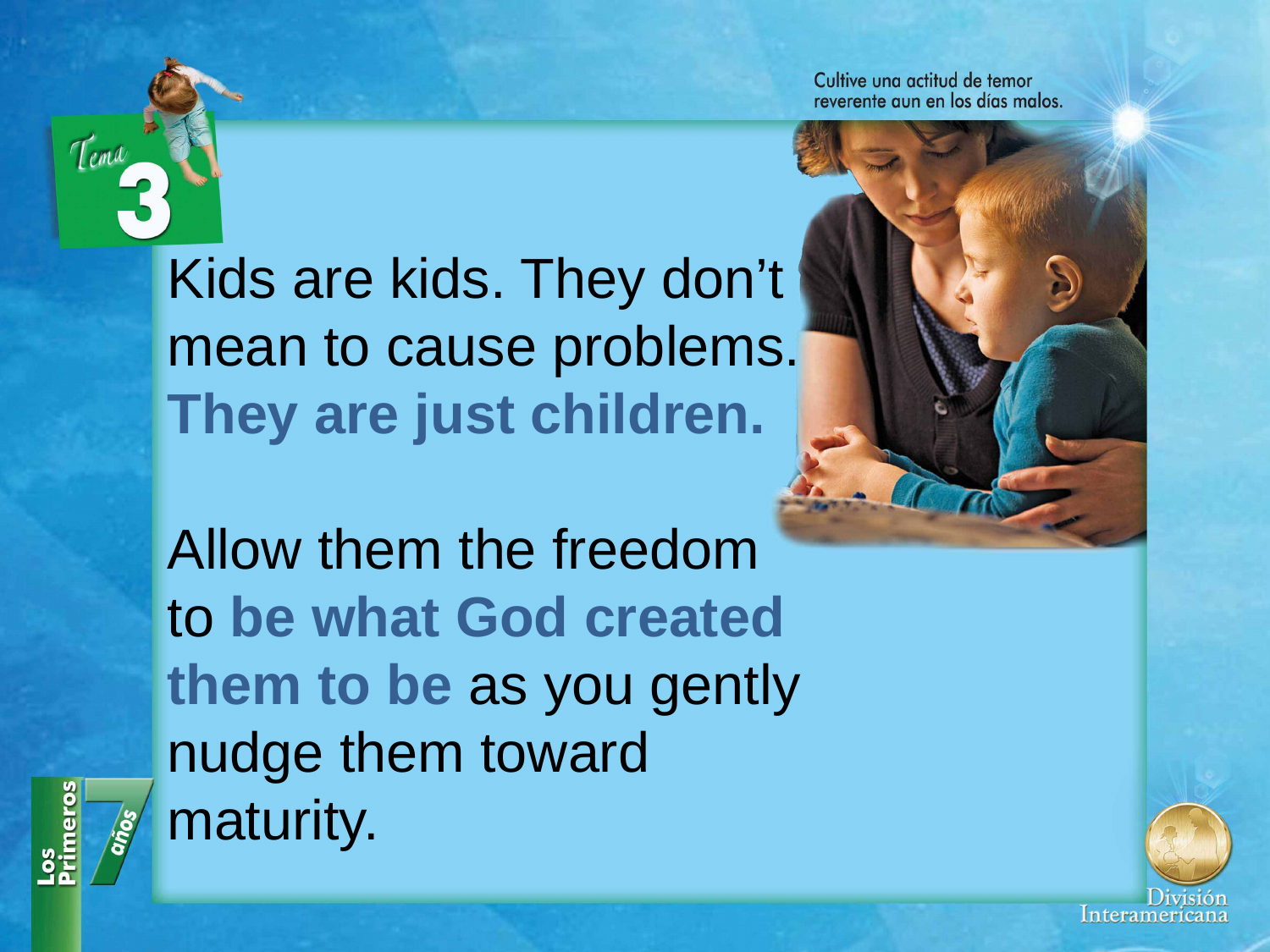

Kids are kids. They don’t mean to cause problems. They are just children.

Allow them the freedom to be what God created them to be as you gently nudge them toward maturity.